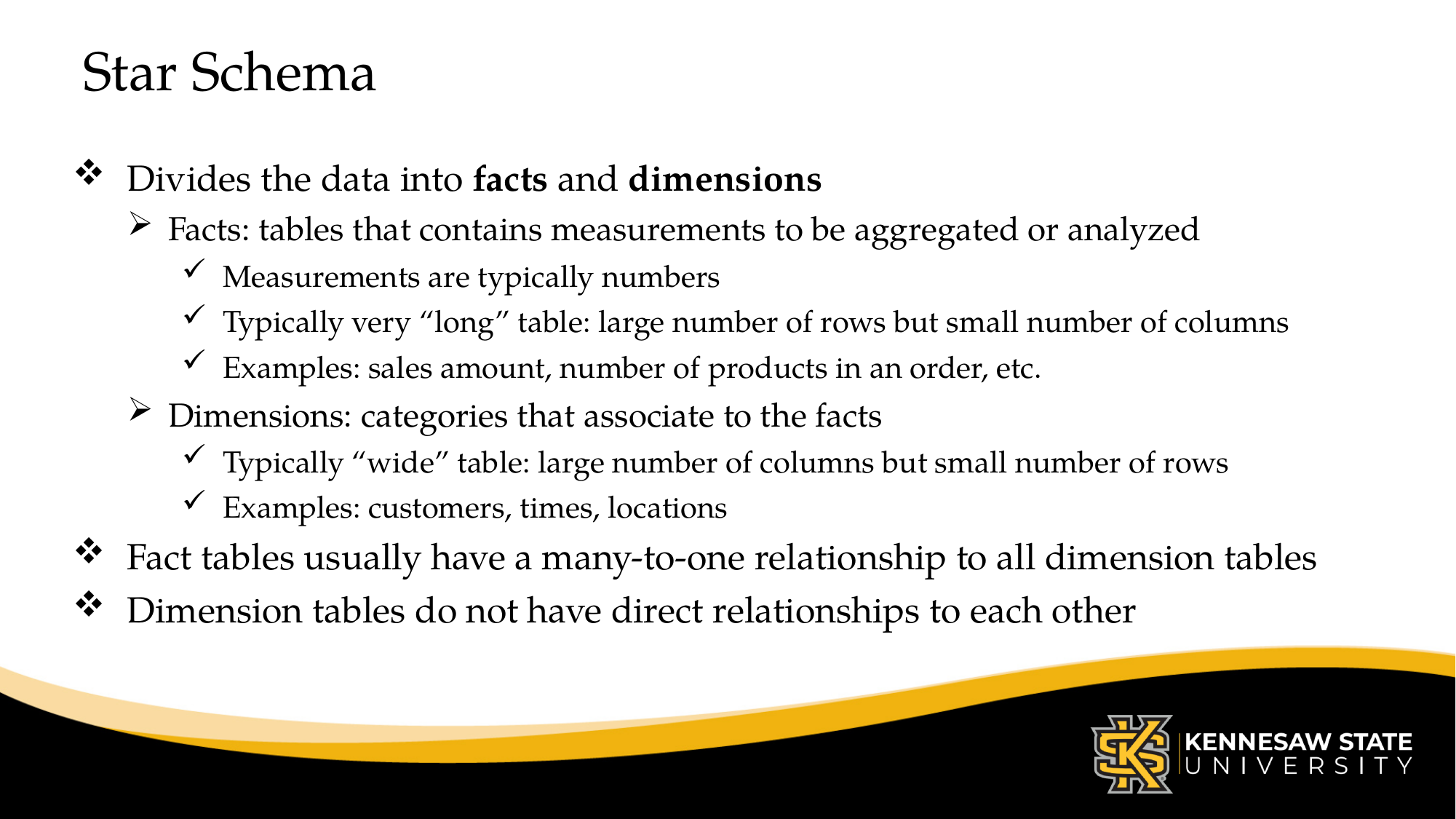

# Star Schema
Divides the data into facts and dimensions
Facts: tables that contains measurements to be aggregated or analyzed
Measurements are typically numbers
Typically very “long” table: large number of rows but small number of columns
Examples: sales amount, number of products in an order, etc.
Dimensions: categories that associate to the facts
Typically “wide” table: large number of columns but small number of rows
Examples: customers, times, locations
Fact tables usually have a many-to-one relationship to all dimension tables
Dimension tables do not have direct relationships to each other